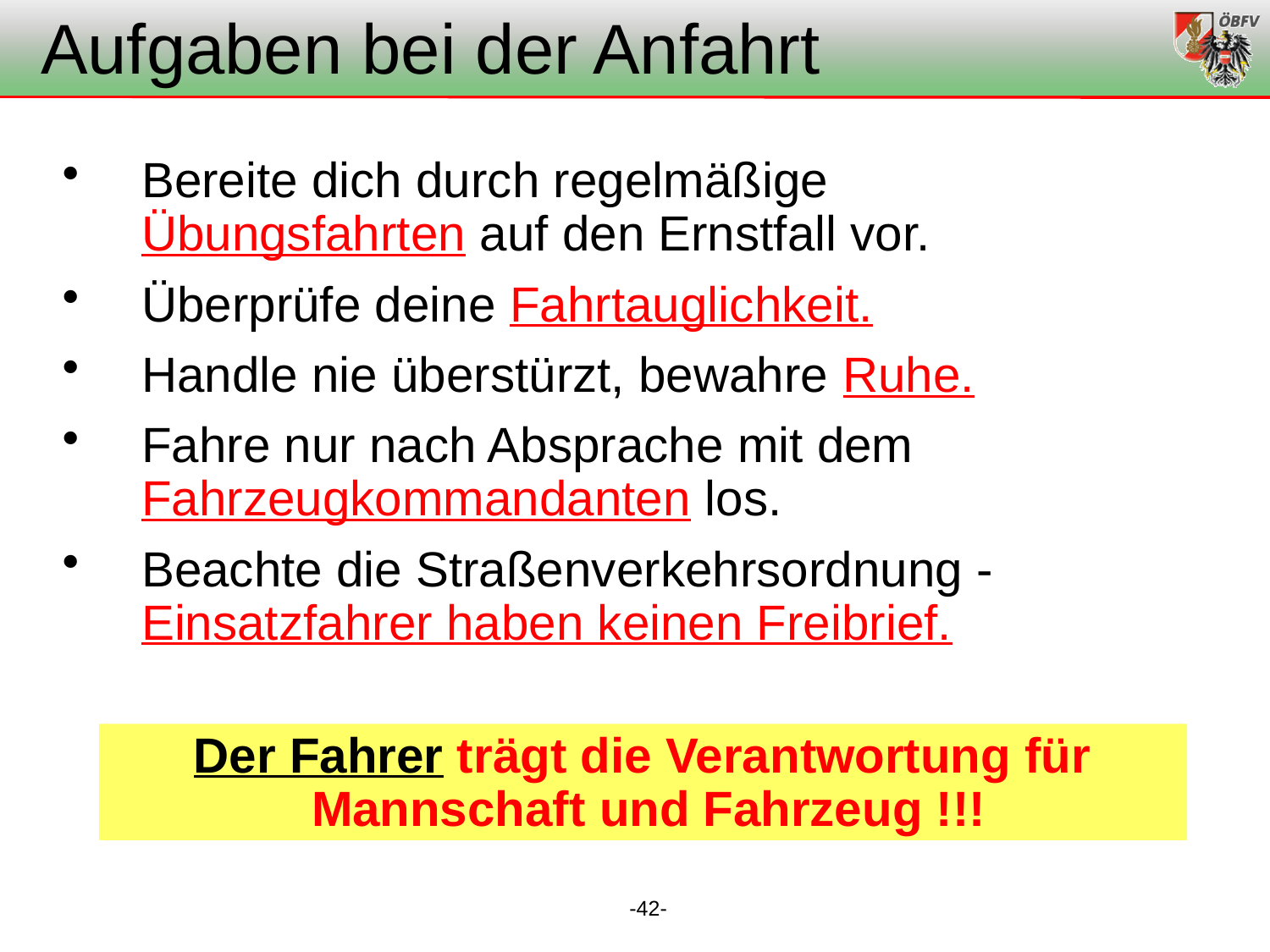

Aufgaben bei der Anfahrt

Bereite dich durch regelmäßige Übungsfahrten auf den Ernstfall vor.
Überprüfe deine Fahrtauglichkeit.
Handle nie überstürzt, bewahre Ruhe.
Fahre nur nach Absprache mit dem  Fahrzeugkommandanten los.
Beachte die Straßenverkehrsordnung - Einsatzfahrer haben keinen Freibrief.
Der Fahrer trägt die Verantwortung für
Mannschaft und Fahrzeug !!!
-42-